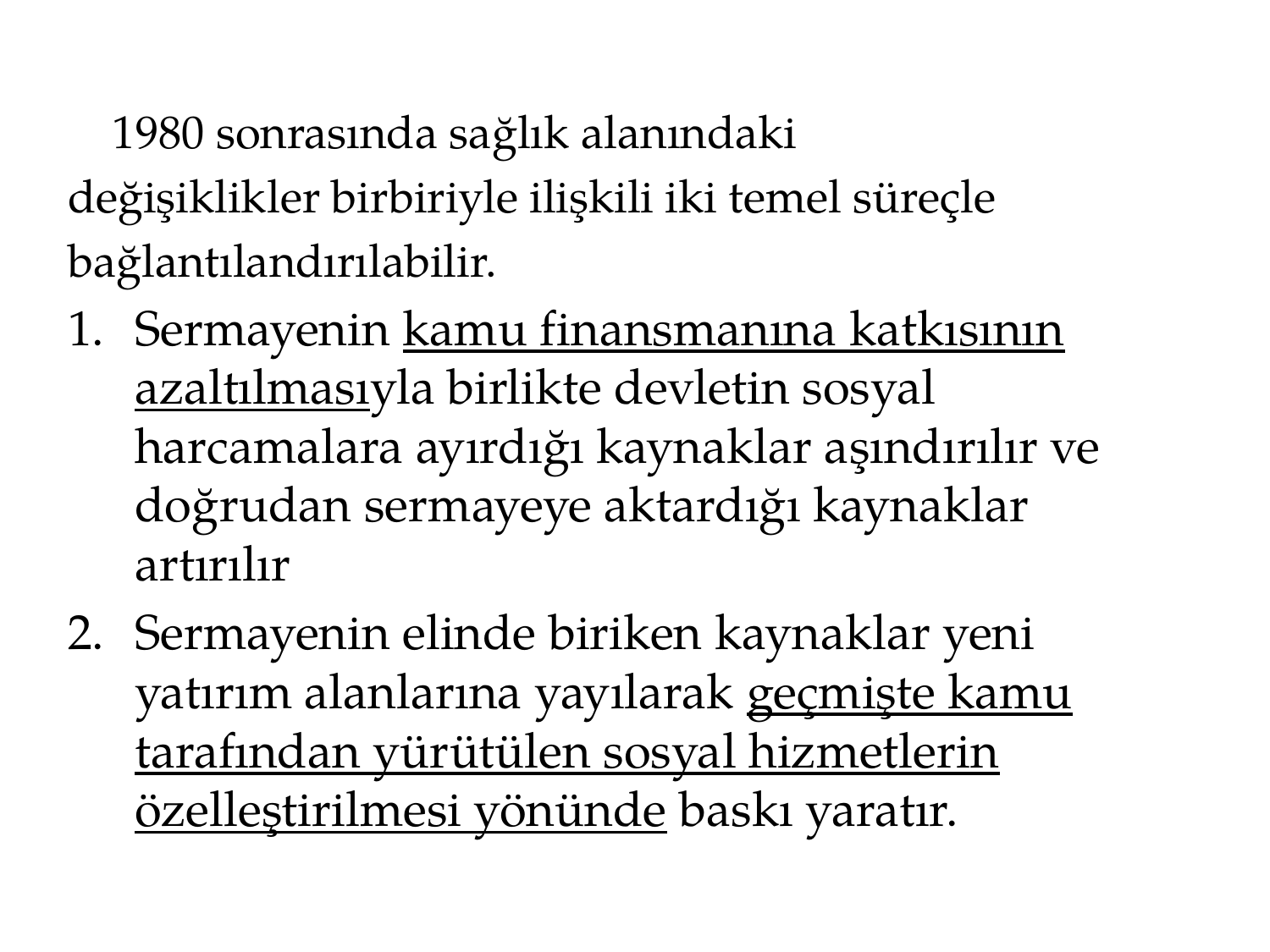

1980 sonrasında sağlık alanındaki
değişiklikler birbiriyle ilişkili iki temel süreçle
bağlantılandırılabilir.
Sermayenin kamu finansmanına katkısının azaltılmasıyla birlikte devletin sosyal harcamalara ayırdığı kaynaklar aşındırılır ve doğrudan sermayeye aktardığı kaynaklar artırılır
Sermayenin elinde biriken kaynaklar yeni yatırım alanlarına yayılarak geçmişte kamu tarafından yürütülen sosyal hizmetlerin özelleştirilmesi yönünde baskı yaratır.